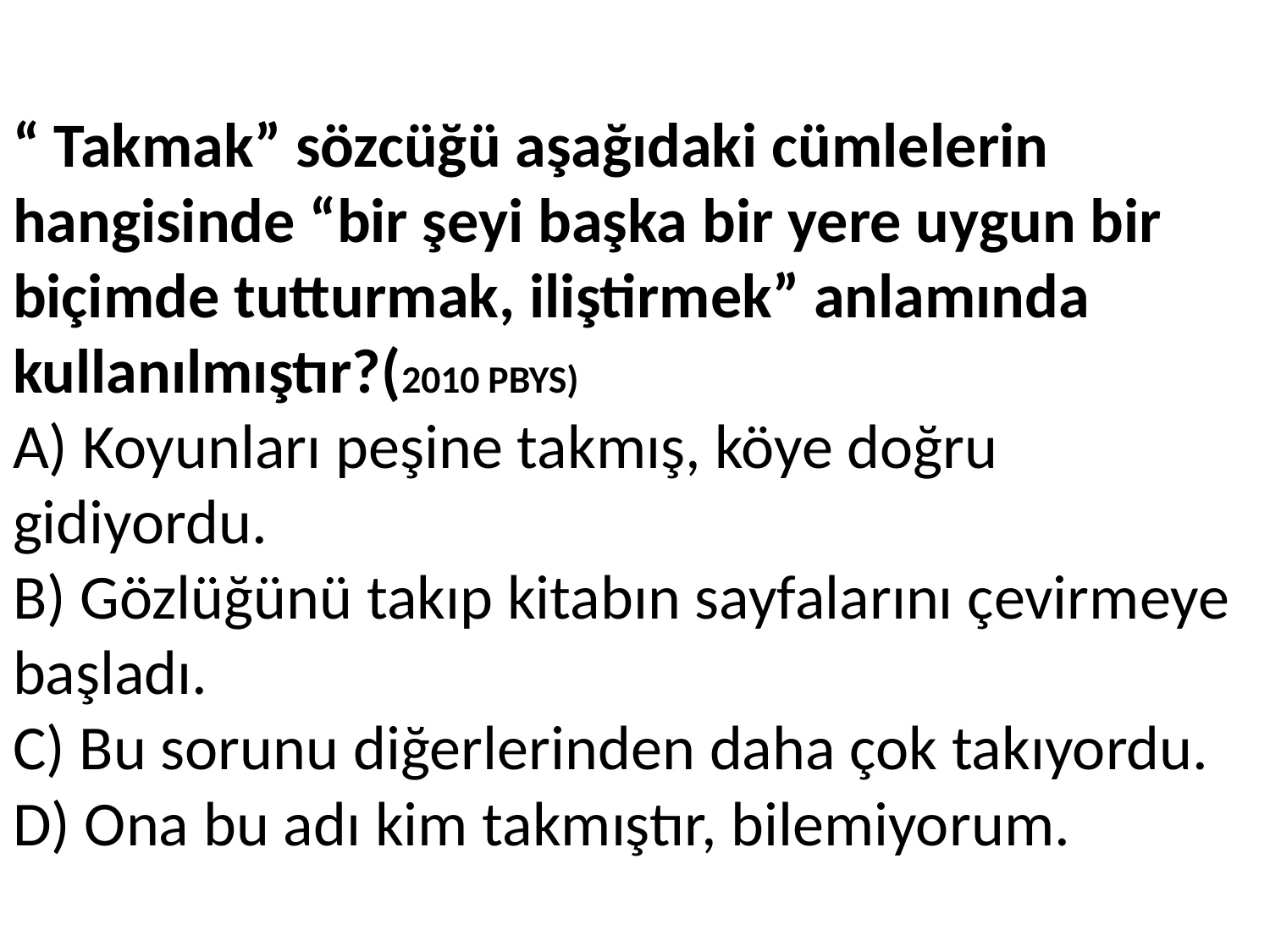

# “ Takmak” sözcüğü aşağıdaki cümlelerin hangisinde “bir şeyi başka bir yere uygun bir biçimde tutturmak, iliştirmek” anlamında kullanılmıştır?(2010 PBYS) A) Koyunları peşine takmış, köye doğru gidiyordu. B) Gözlüğünü takıp kitabın sayfalarını çevirmeye başladı. C) Bu sorunu diğerlerinden daha çok takıyordu. D) Ona bu adı kim takmıştır, bilemiyorum.